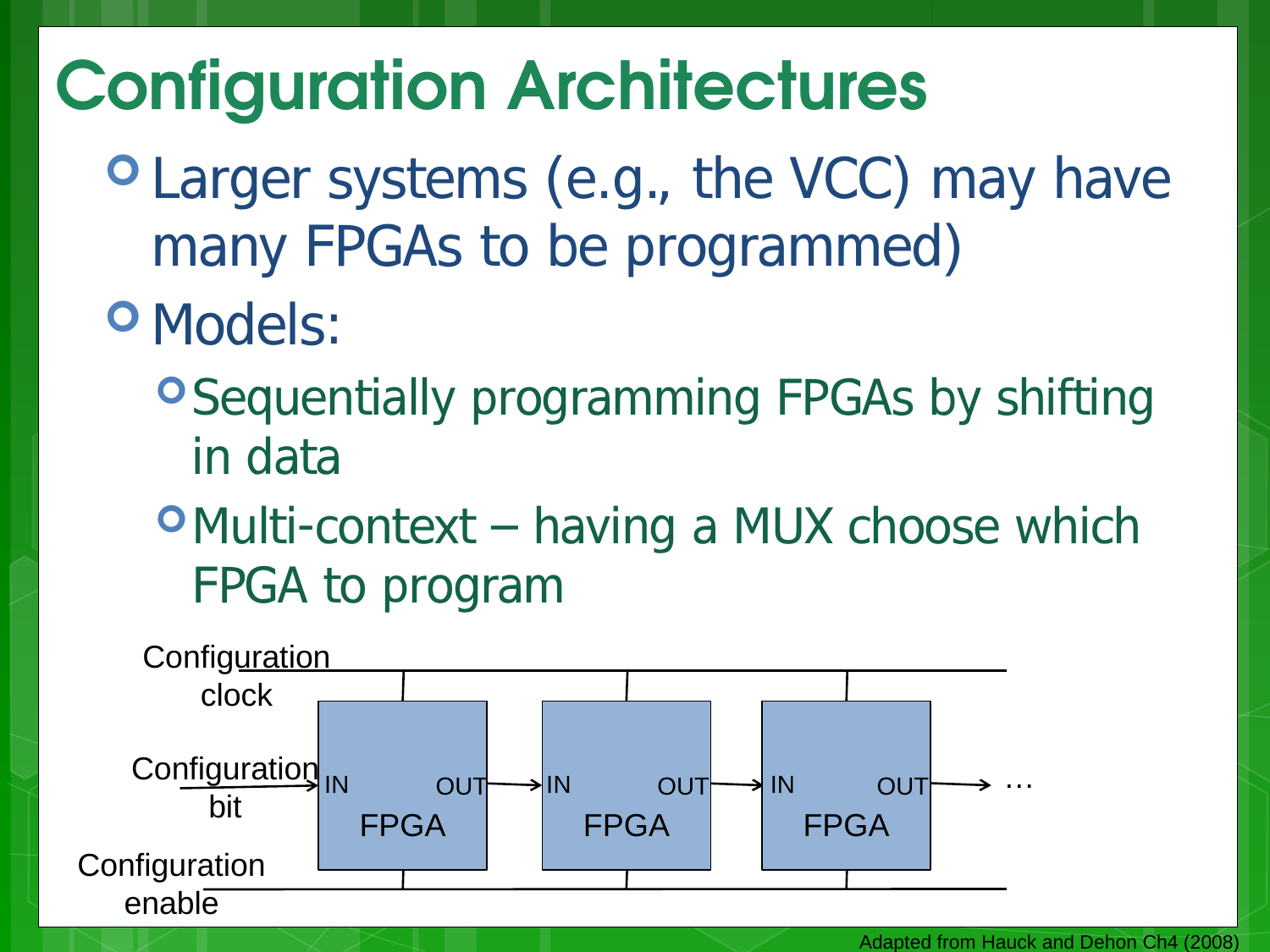

# Configuration Architectures
Larger systems (e.g., the VCC) may have many FPGAs to be programmed)
Models:
Sequentially programming FPGAs by shifting in data
Multi-context – having a MUX choose which FPGA to program

Configuration
clock

FPGA

FPGA

FPGA
Configuration
bit
…
IN
IN
IN
OUT
OUT
OUT
Configuration
enable
Adapted from Hauck and Dehon Ch4 (2008)